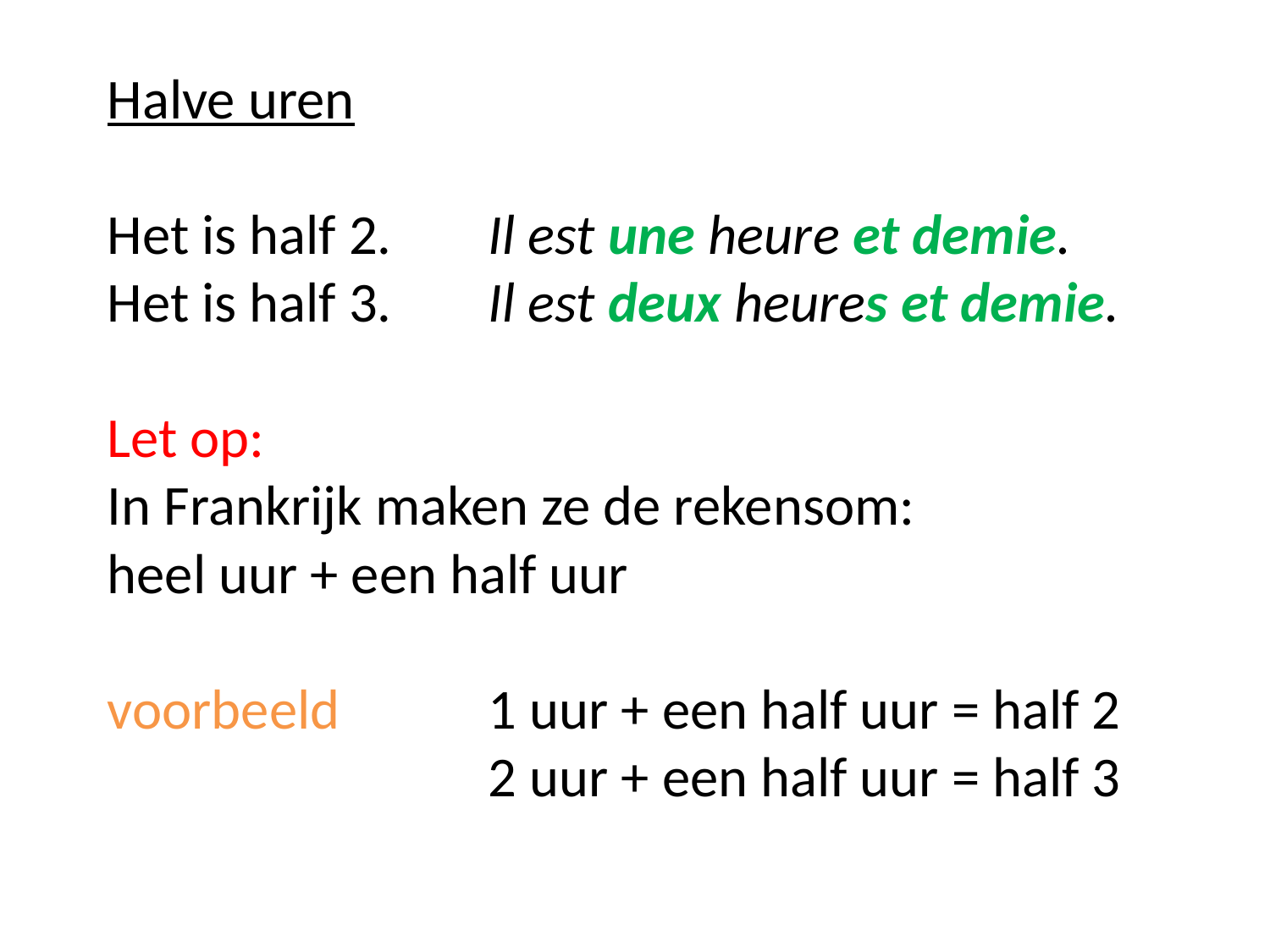

Halve uren

Het is half 2.	Il est une heure et demie.
Het is half 3.	Il est deux heures et demie.

Let op:
In Frankrijk maken ze de rekensom:
heel uur + een half uur
voorbeeld		1 uur + een half uur = half 2
			2 uur + een half uur = half 3